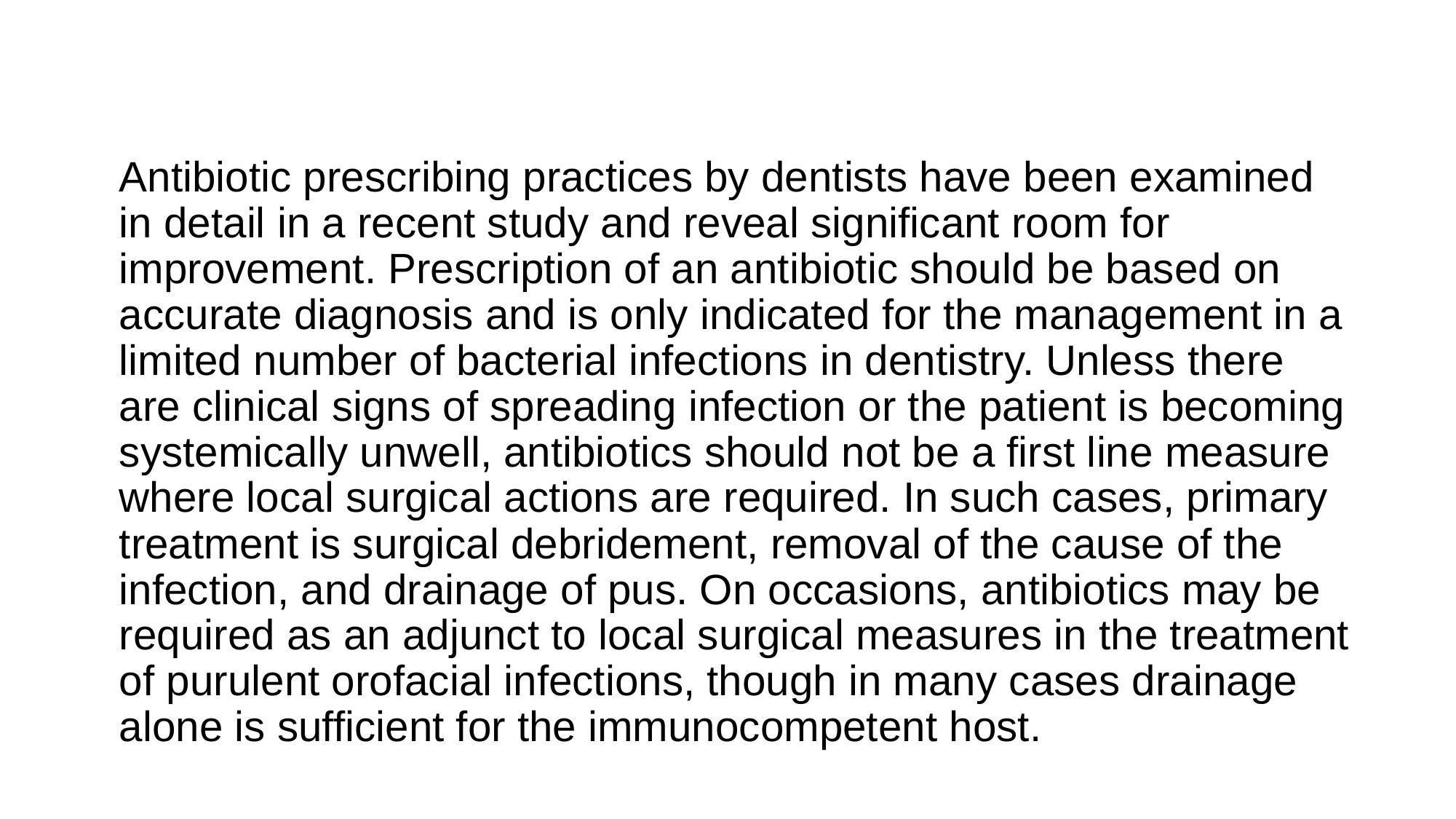

#
Antibiotic prescribing practices by dentists have been examined in detail in a recent study and reveal significant room for improvement. Prescription of an antibiotic should be based on accurate diagnosis and is only indicated for the management in a limited number of bacterial infections in dentistry. Unless there are clinical signs of spreading infection or the patient is becoming systemically unwell, antibiotics should not be a first line measure where local surgical actions are required. In such cases, primary treatment is surgical debridement, removal of the cause of the infection, and drainage of pus. On occasions, antibiotics may be required as an adjunct to local surgical measures in the treatment of purulent orofacial infections, though in many cases drainage alone is sufficient for the immunocompetent host.